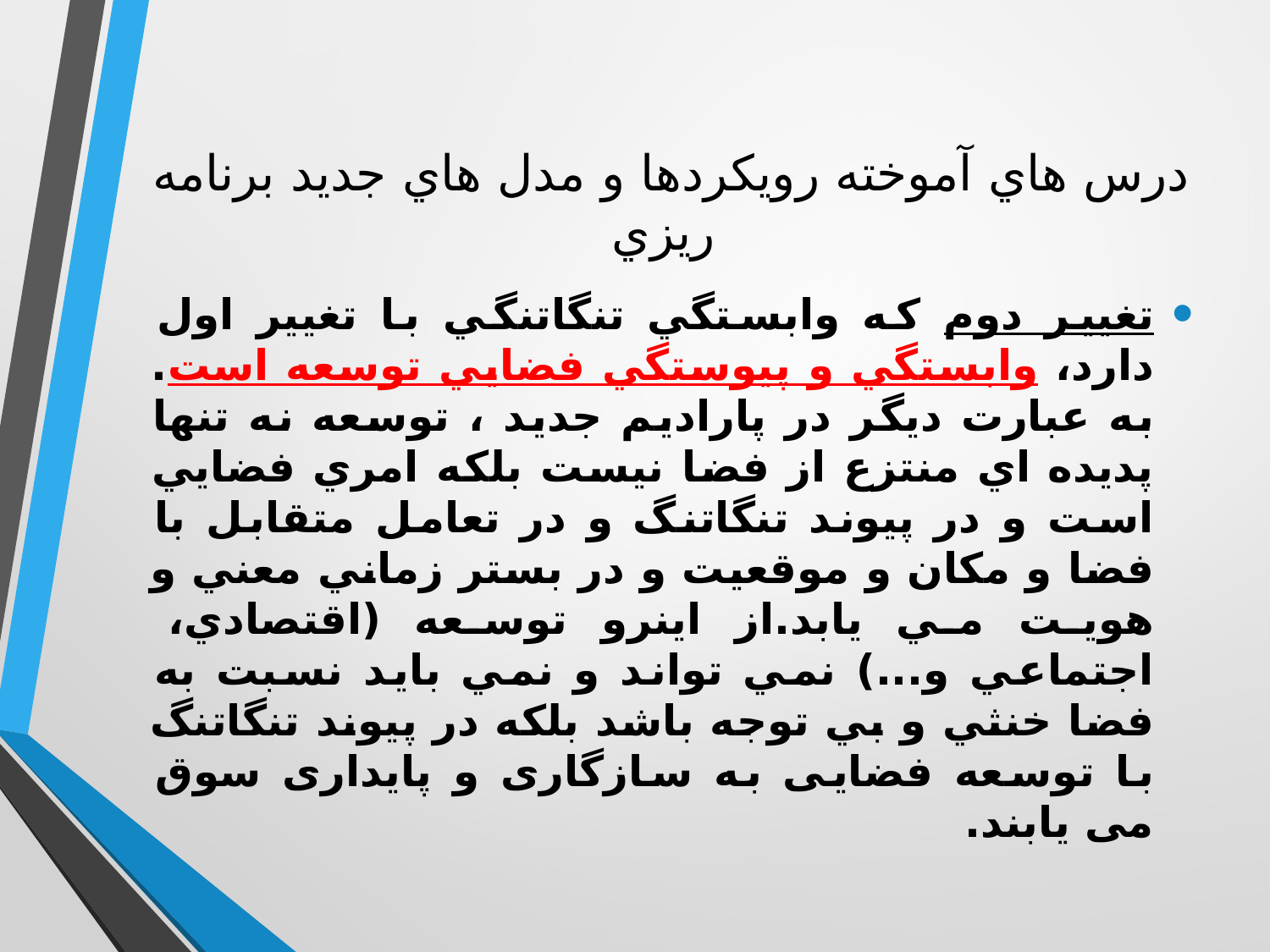

# درس هاي آموخته رويكردها و مدل هاي جديد برنامه ريزي
تغيير دوم كه وابستگي تنگاتنگي با تغيير اول دارد، وابستگي و پيوستگي فضايي توسعه است. به عبارت ديگر در پاراديم جديد ، توسعه نه تنها پديده اي منتزع از فضا نيست بلكه امري فضايي است و در پيوند تنگاتنگ و در تعامل متقابل با فضا و مكان و موقعيت و در بستر زماني معني و هويت مي يابد.از اينرو توسعه (اقتصادي، اجتماعي و...) نمي تواند و نمي بايد نسبت به فضا خنثي و بي توجه باشد بلکه در پیوند تنگاتنگ با توسعه فضایی به سازگاری و پایداری سوق می یابند.